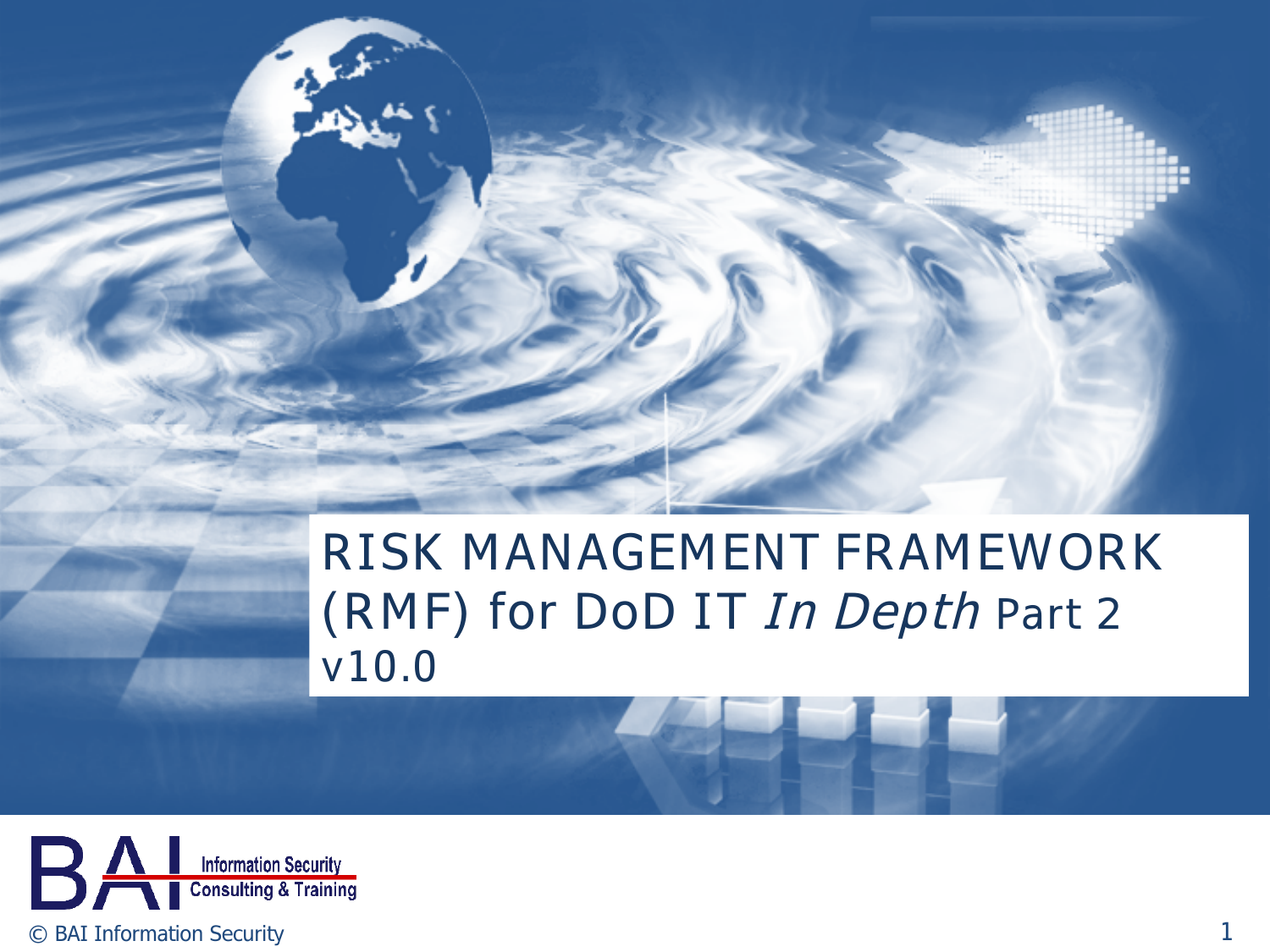

RISK MANAGEMENT FRAMEWORK
(RMF) for DoD IT In Depth Part 2 v10.0